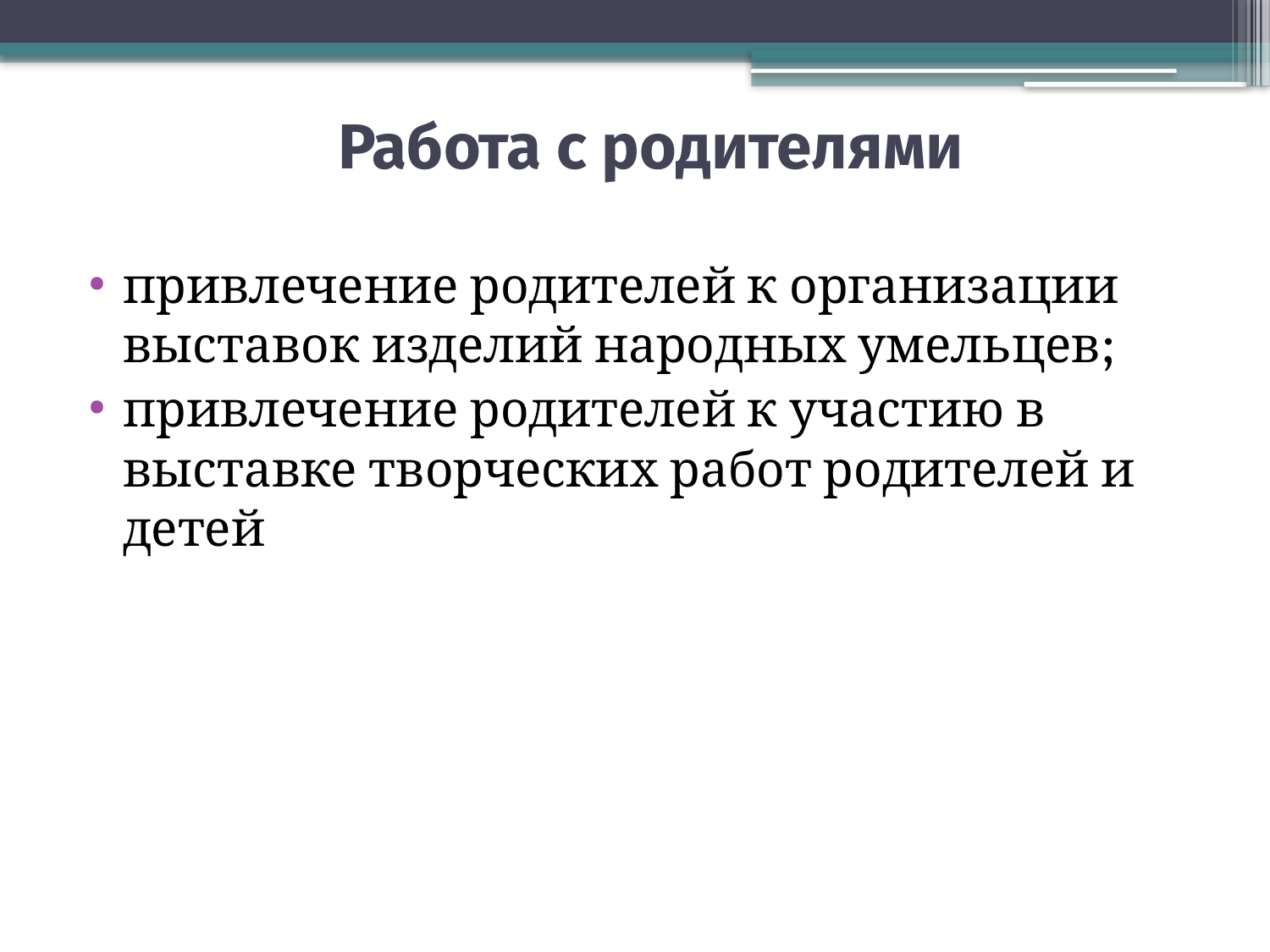

# Работа с родителями
привлечение родителей к организации выставок изделий народных умельцев;
привлечение родителей к участию в выставке творческих работ родителей и детей